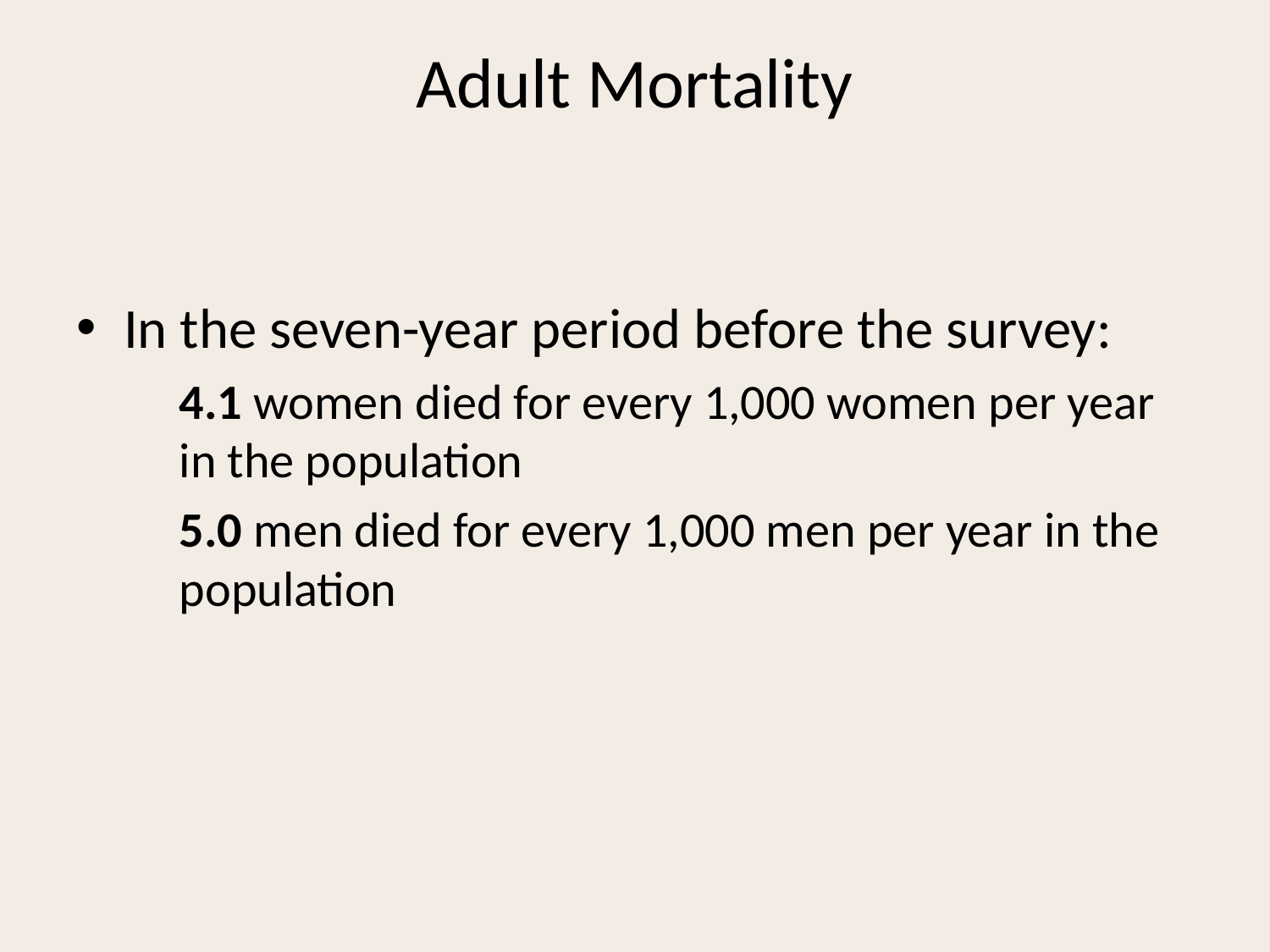

# Adult Mortality
In the seven-year period before the survey:
	4.1 women died for every 1,000 women per year in the population
	5.0 men died for every 1,000 men per year in the population